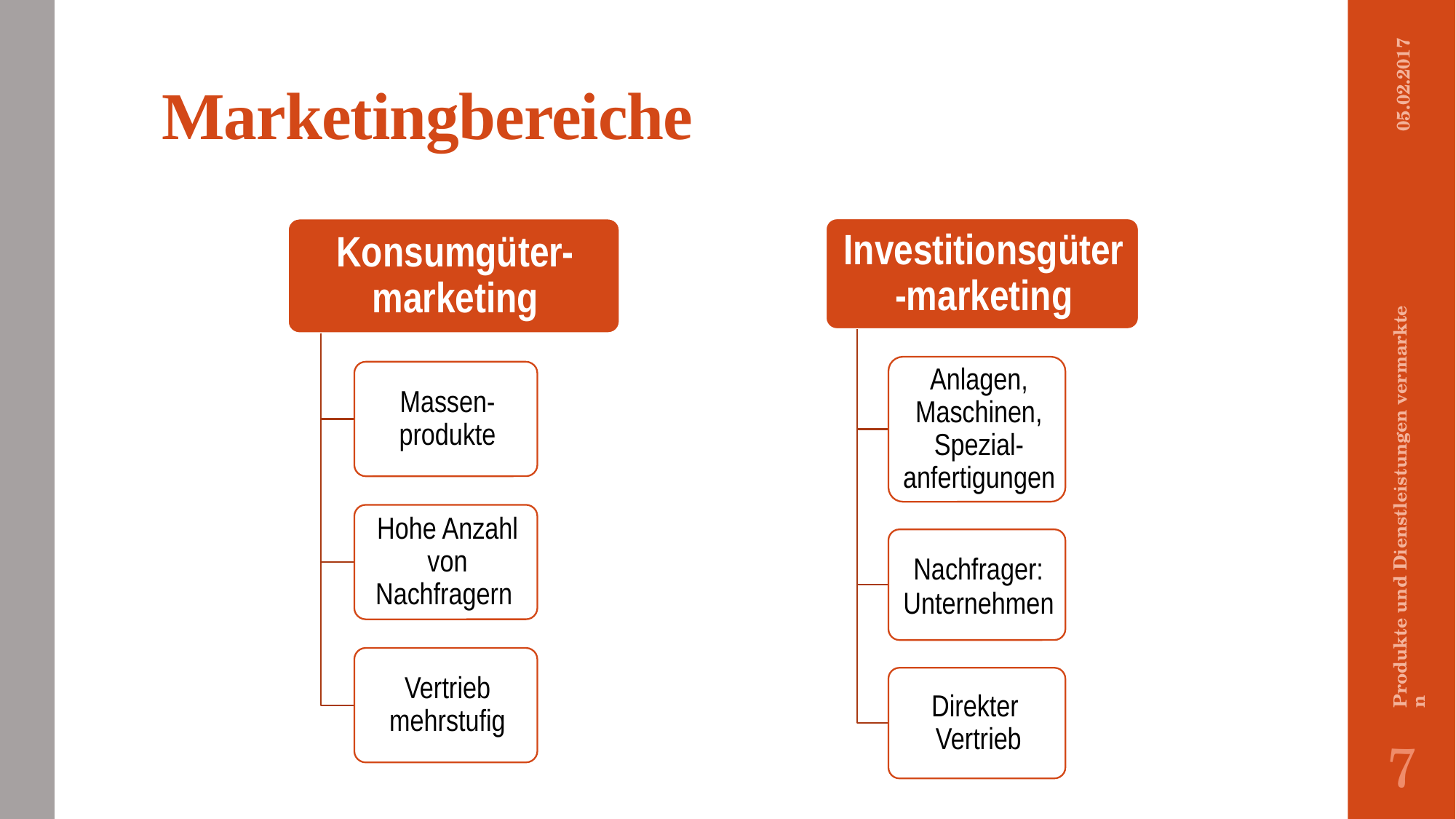

# Marketingbereiche
05.02.2017
Konsumgüter-marketing
Massen-produkte
Hohe Anzahl von Nachfragern
Vertrieb
mehrstufig
Investitionsgüter-marketing
Anlagen, Maschinen, Spezial-anfertigungen
Nachfrager: Unternehmen
Direkter
Vertrieb
Produkte und Dienstleistungen vermarkten
7